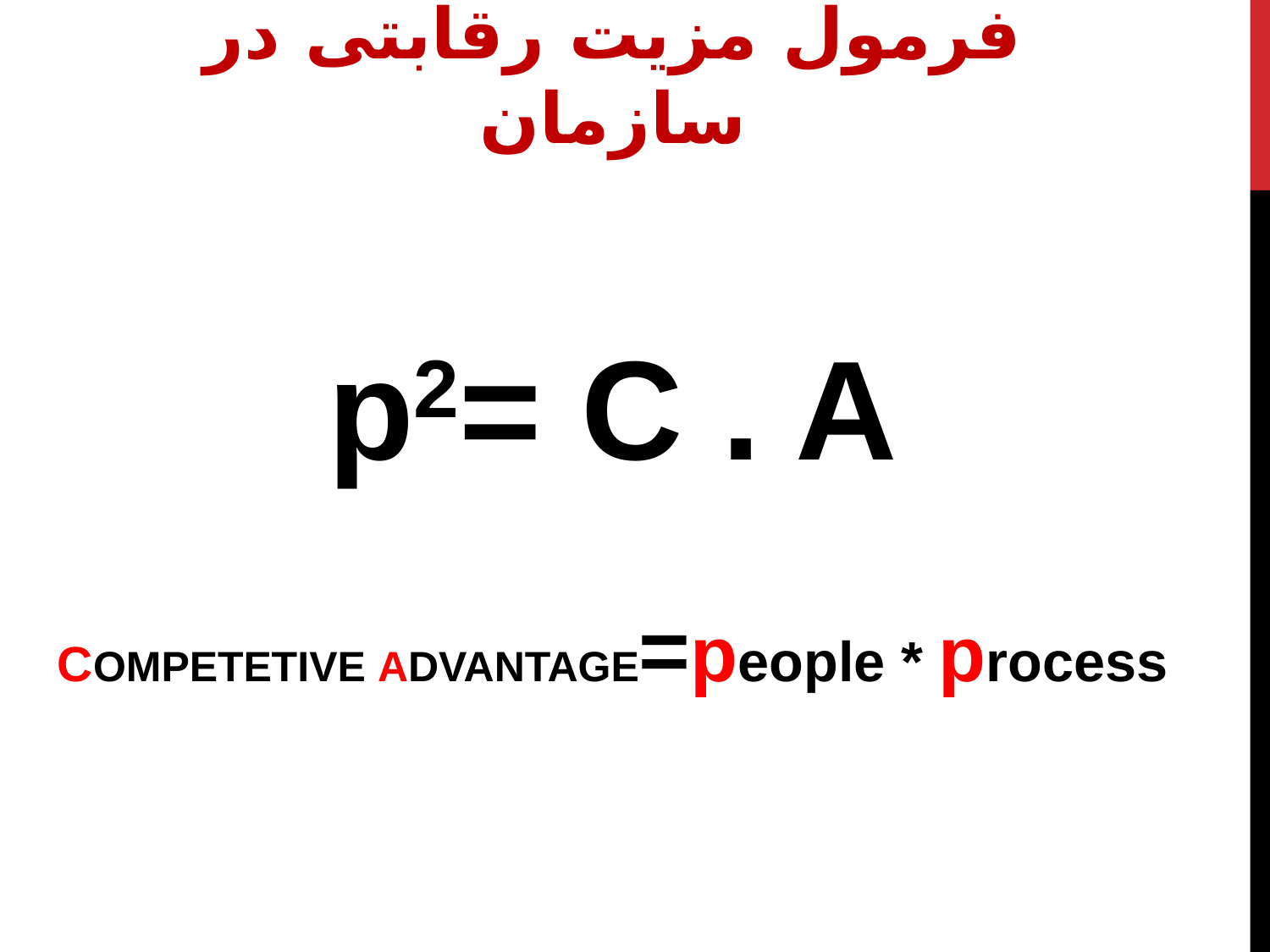

فرمول مزیت رقابتی در سازمان
p2= C . A

COMPETETIVE ADVANTAGE=people * process